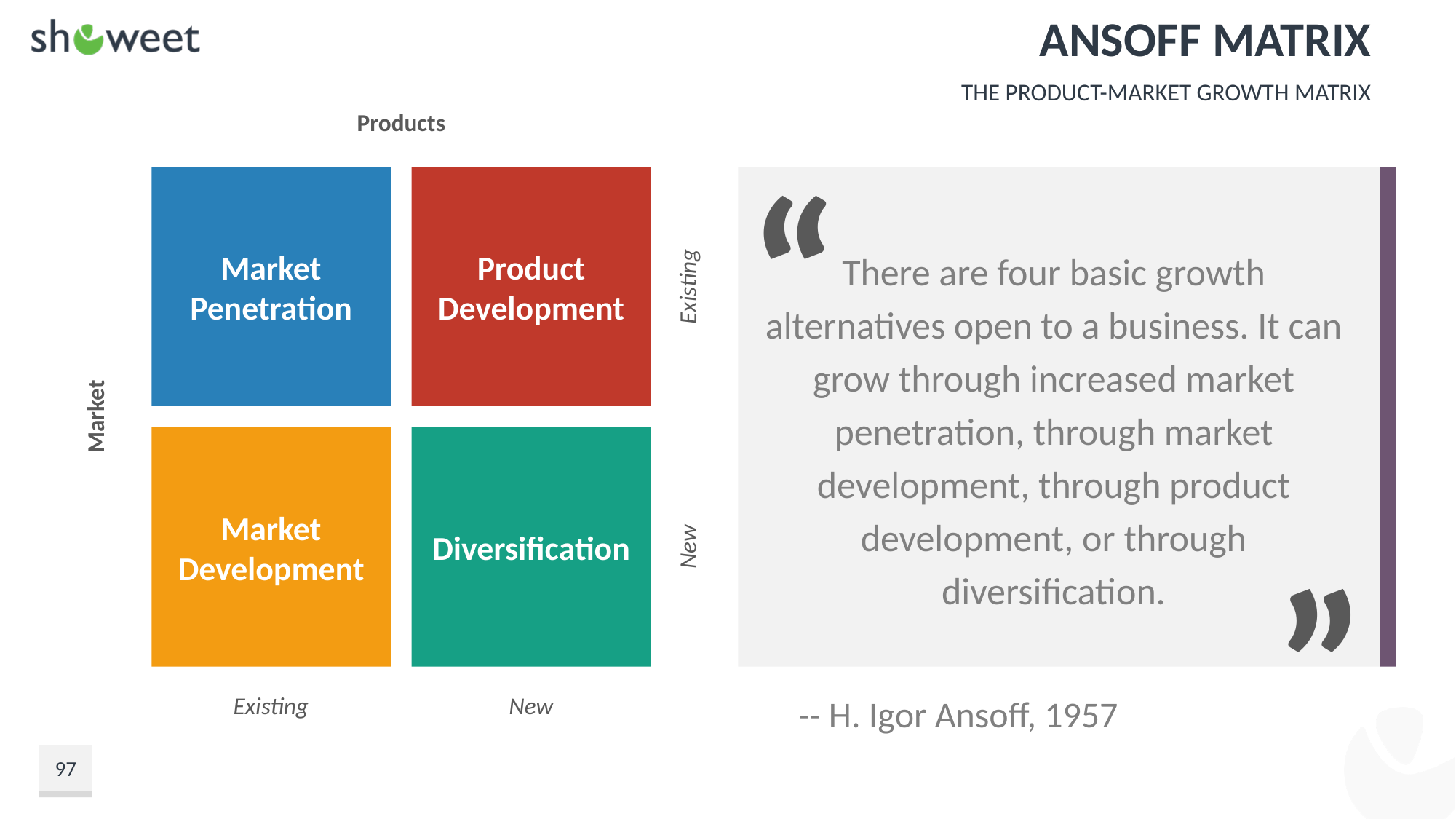

# Ansoff Matrix
The Product-Market Growth Matrix
Products
Market Penetration
Product Development
Existing
Market
Market Development
Diversification
New
Existing
New
“
There are four basic growth alternatives open to a business. It can grow through increased market penetration, through market development, through product development, or through diversification.

”
-- H. Igor Ansoff, 1957
97